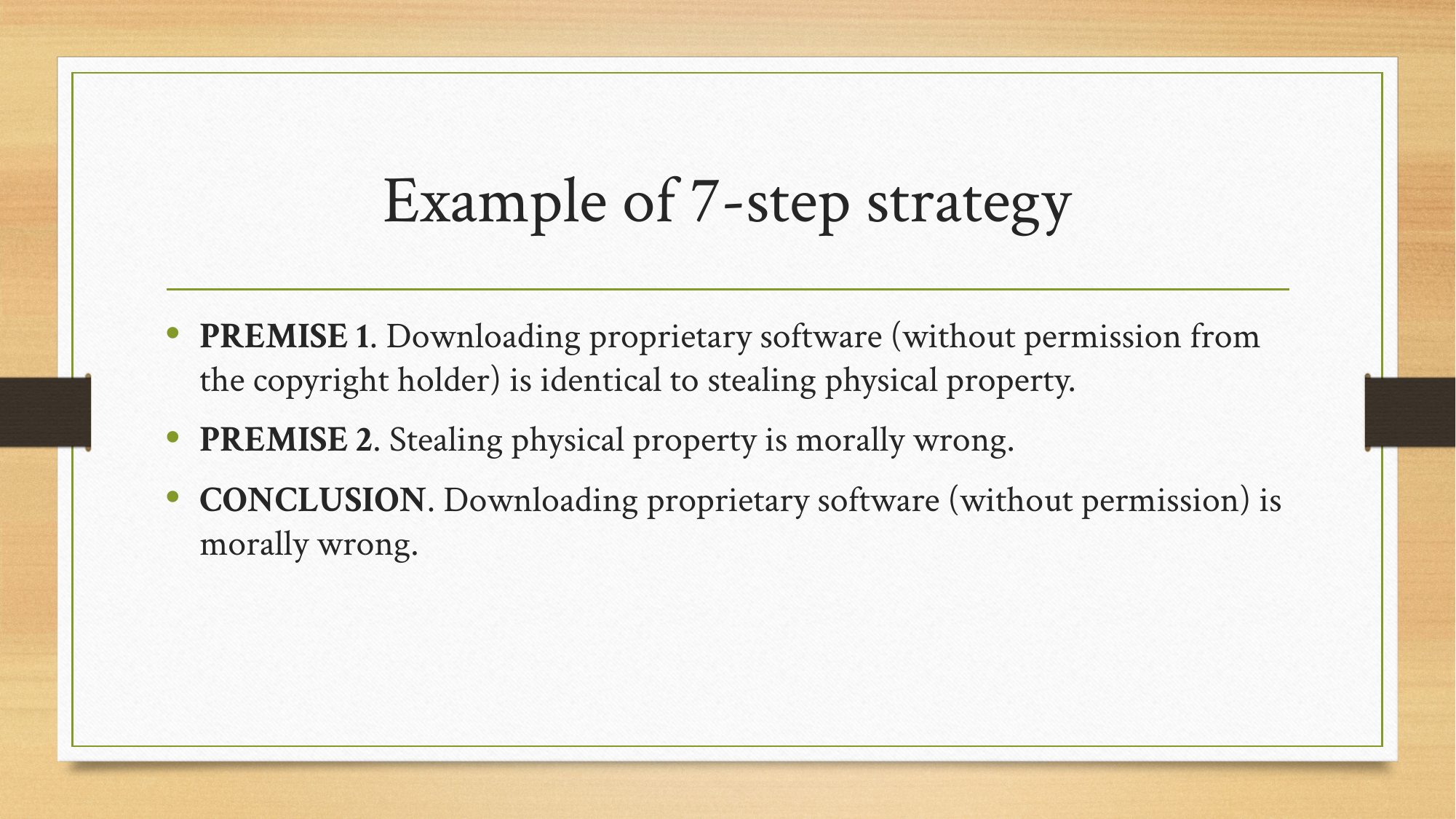

# Example of 7-step strategy
PREMISE 1. Downloading proprietary software (without permission from the copyright holder) is identical to stealing physical property.
PREMISE 2. Stealing physical property is morally wrong.
CONCLUSION. Downloading proprietary software (without permission) is morally wrong.